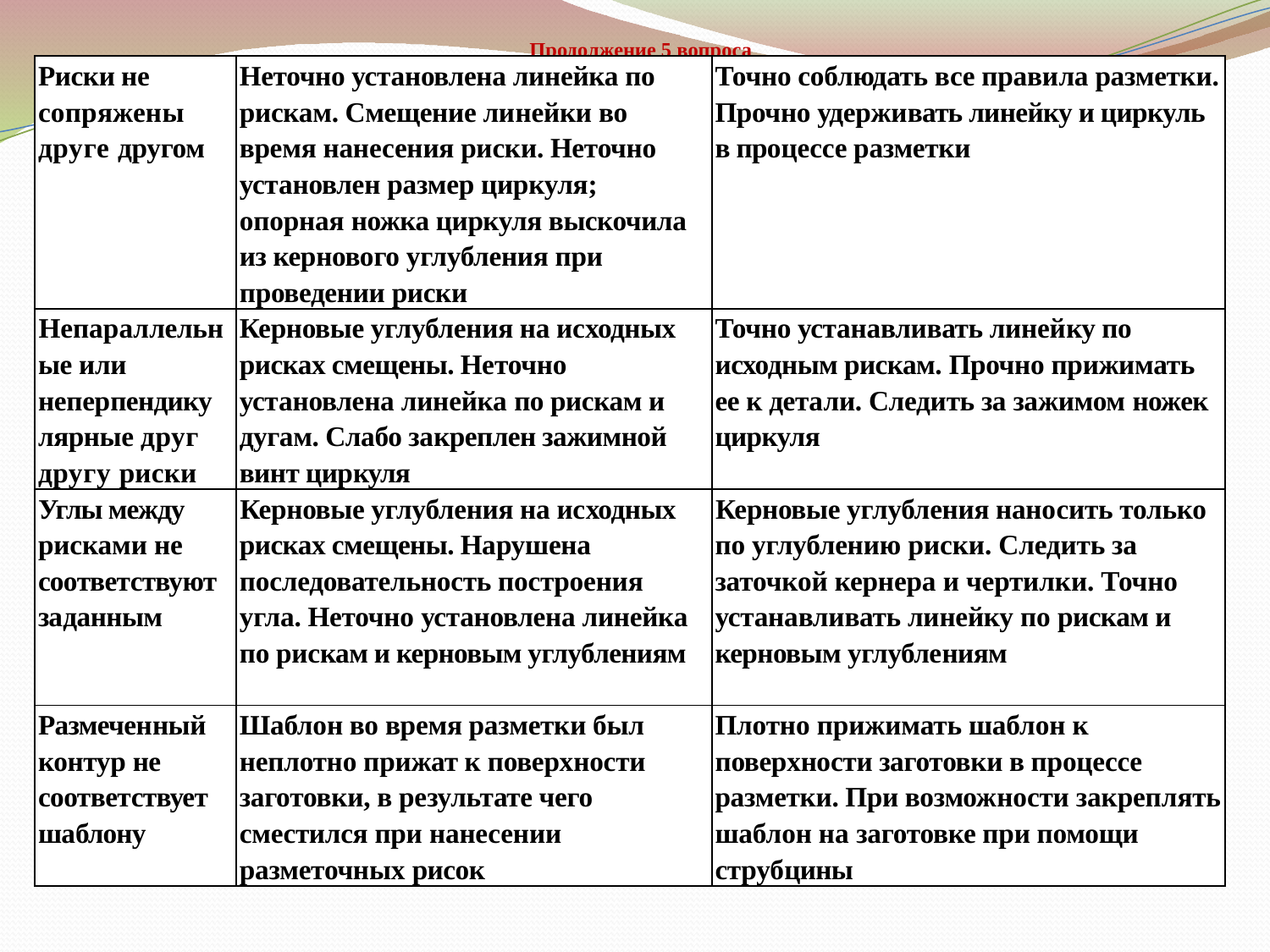

# Продолжение 5 вопроса
| Риски не сопряжены друге другом | Неточно установлена линейка по рискам. Смещение линейки во время нанесения риски. Неточно установлен размер циркуля; опорная ножка циркуля выскочила из кернового углубления при проведении риски | Точно соблюдать все правила разметки. Прочно удерживать линейку и циркуль в процессе разметки |
| --- | --- | --- |
| Непараллельные или неперпендику­лярные друг другу риски | Керновые углубления на ис­ходных рисках смещены. Неточно установлена линейка по рискам и дугам. Слабо закреплен зажимной винт циркуля | Точно устанавливать линейку по исходным рискам. Прочно прижимать ее к детали. Следить за зажимом ножек циркуля |
| Углы между рисками не соответствуют заданным | Керновые углубления на исходных рисках смещены. Нарушена последовательность построения угла. Неточно установлена линейка по рискам и керновым углублениям | Керновые углубления наносить только по углублению риски. Следить за заточкой кернера и чертилки. Точно устанавливать линейку по рискам и керновым углублениям |
| Размечен­ный контур не соответствует шаблону | Шаблон во время разметки был неплотно прижат к поверхности заготовки, в результате чего сместился при нанесении разметочных рисок | Плотно прижимать шаблон к поверхности заготовки в процессе разметки. При возможности закреплять шаблон на заготовке при помощи струбцины |